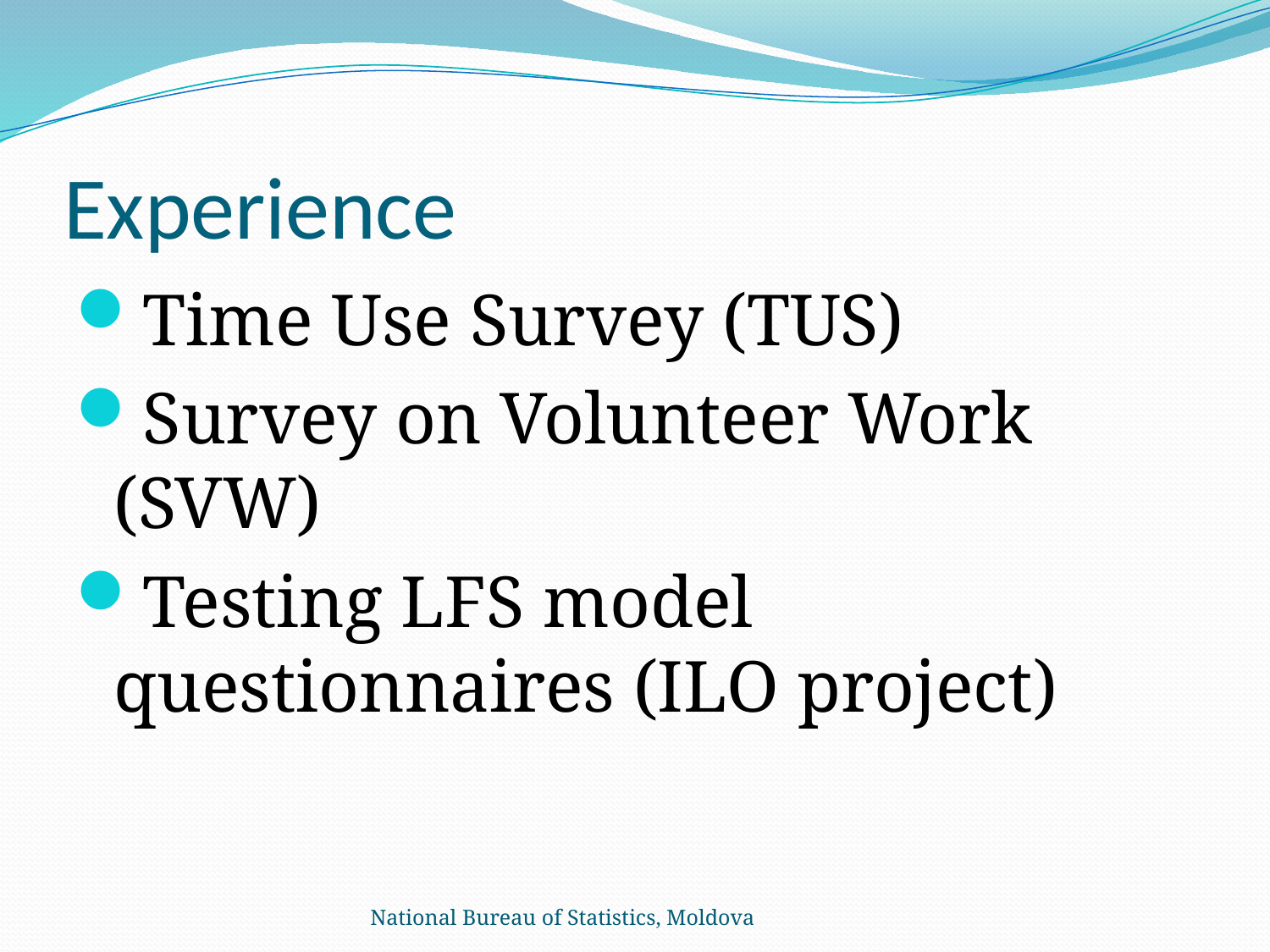

# Experience
Time Use Survey (TUS)
Survey on Volunteer Work (SVW)
Testing LFS model questionnaires (ILO project)
National Bureau of Statistics, Moldova